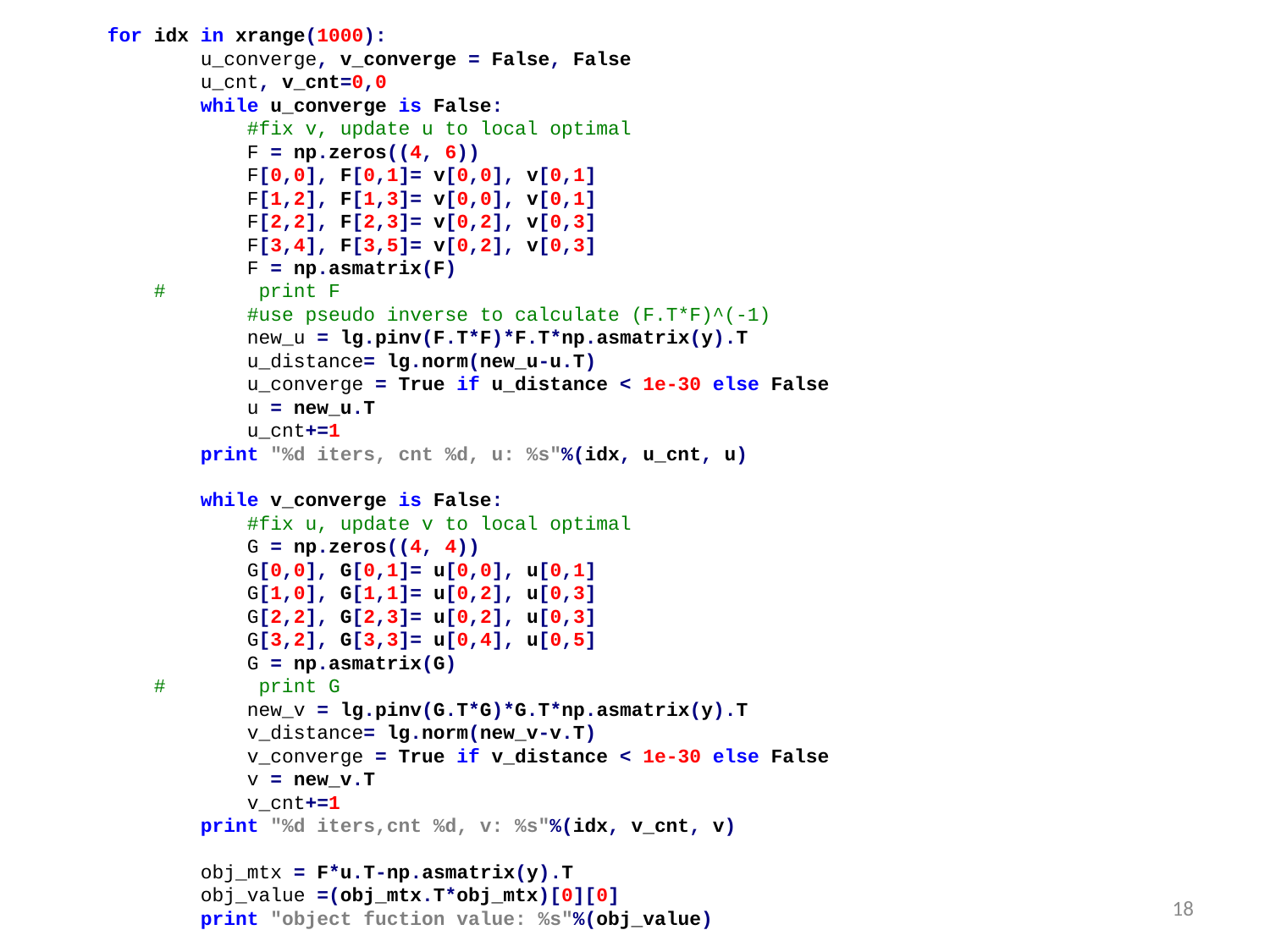

for idx in xrange(1000):
        u_converge, v_converge = False, False
        u_cnt, v_cnt=0,0
        while u_converge is False:
            #fix v, update u to local optimal
            F = np.zeros((4, 6))
            F[0,0], F[0,1]= v[0,0], v[0,1]
            F[1,2], F[1,3]= v[0,0], v[0,1]
            F[2,2], F[2,3]= v[0,2], v[0,3]
            F[3,4], F[3,5]= v[0,2], v[0,3]
            F = np.asmatrix(F)
    #        print F
            #use pseudo inverse to calculate (F.T*F)^(-1)
            new_u = lg.pinv(F.T*F)*F.T*np.asmatrix(y).T
            u_distance= lg.norm(new_u-u.T)
            u_converge = True if u_distance < 1e-30 else False
            u = new_u.T
            u_cnt+=1
        print "%d iters, cnt %d, u: %s"%(idx, u_cnt, u)

        while v_converge is False:
            #fix u, update v to local optimal
            G = np.zeros((4, 4))
            G[0,0], G[0,1]= u[0,0], u[0,1]
            G[1,0], G[1,1]= u[0,2], u[0,3]
            G[2,2], G[2,3]= u[0,2], u[0,3]
            G[3,2], G[3,3]= u[0,4], u[0,5]
            G = np.asmatrix(G)
    #        print G
            new_v = lg.pinv(G.T*G)*G.T*np.asmatrix(y).T
            v_distance= lg.norm(new_v-v.T)
            v_converge = True if v_distance < 1e-30 else False
            v = new_v.T
            v_cnt+=1
        print "%d iters,cnt %d, v: %s"%(idx, v_cnt, v)

        obj_mtx = F*u.T-np.asmatrix(y).T
        obj_value =(obj_mtx.T*obj_mtx)[0][0]
        print "object fuction value: %s"%(obj_value)
18